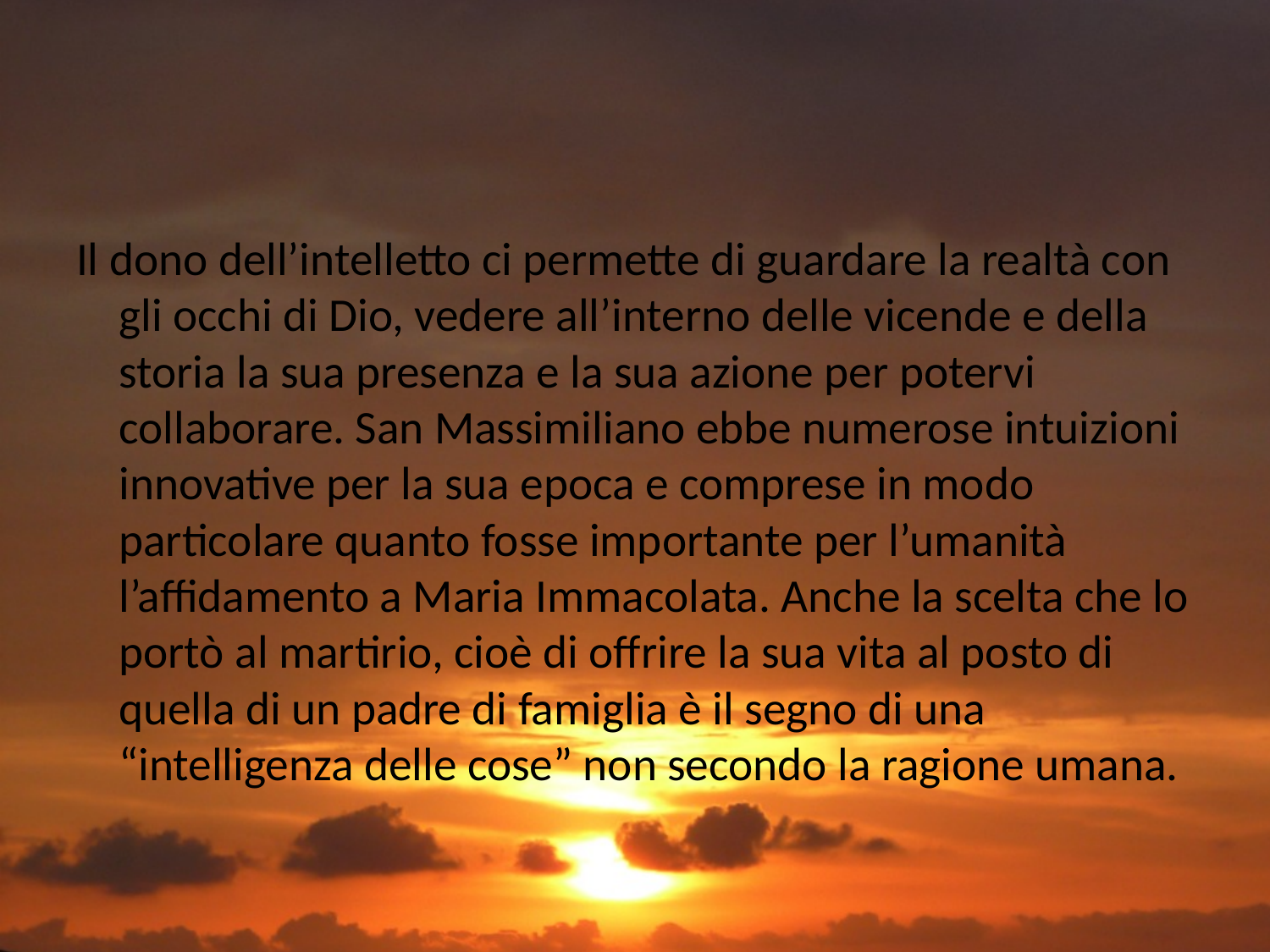

#
Il dono dell’intelletto ci permette di guardare la realtà con gli occhi di Dio, vedere all’interno delle vicende e della storia la sua presenza e la sua azione per potervi collaborare. San Massimiliano ebbe numerose intuizioni innovative per la sua epoca e comprese in modo particolare quanto fosse importante per l’umanità l’affidamento a Maria Immacolata. Anche la scelta che lo portò al martirio, cioè di offrire la sua vita al posto di quella di un padre di famiglia è il segno di una “intelligenza delle cose” non secondo la ragione umana.